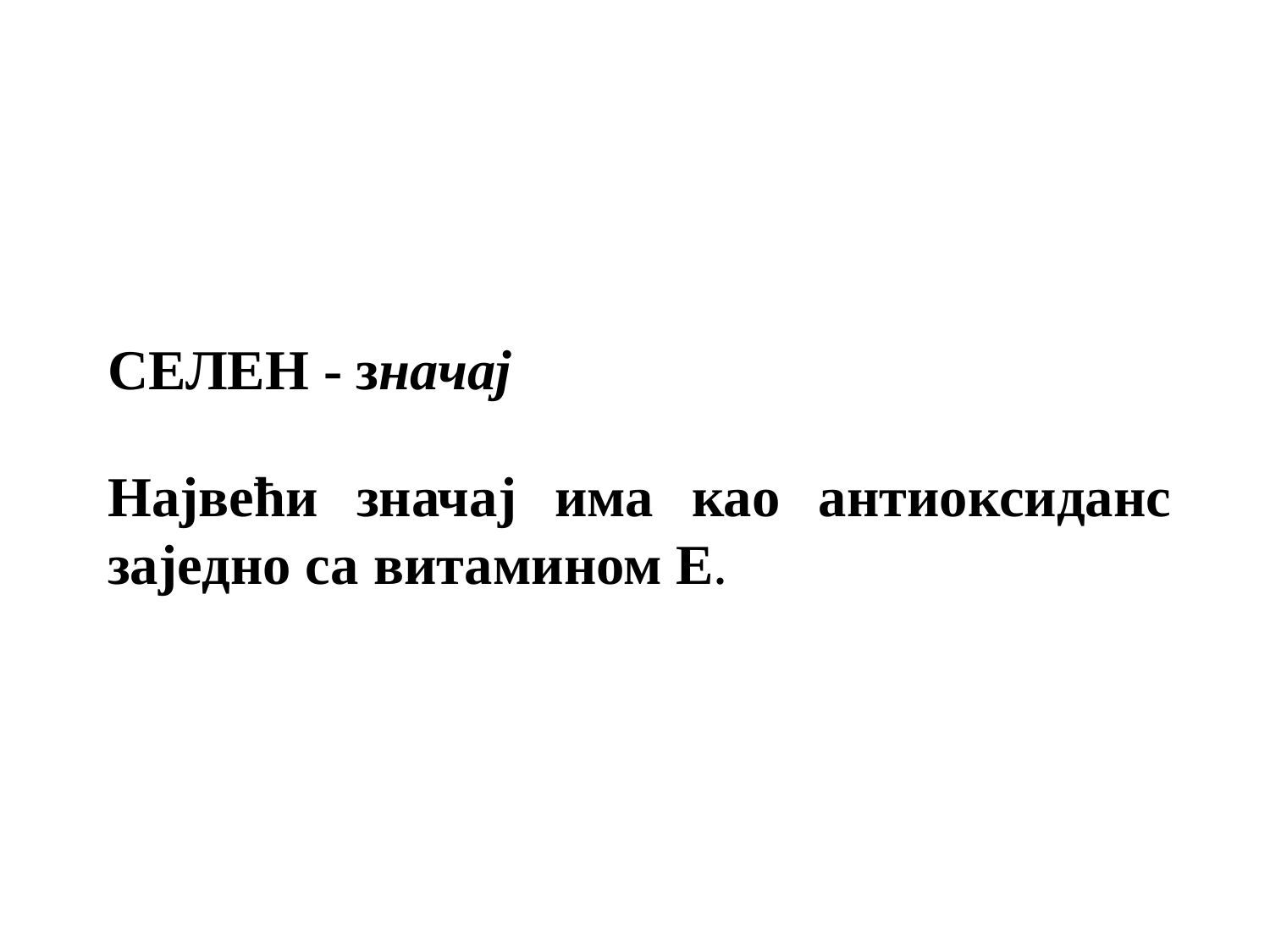

СЕЛЕН - значај

Највећи значај има као антиоксиданс заједно са витамином E.